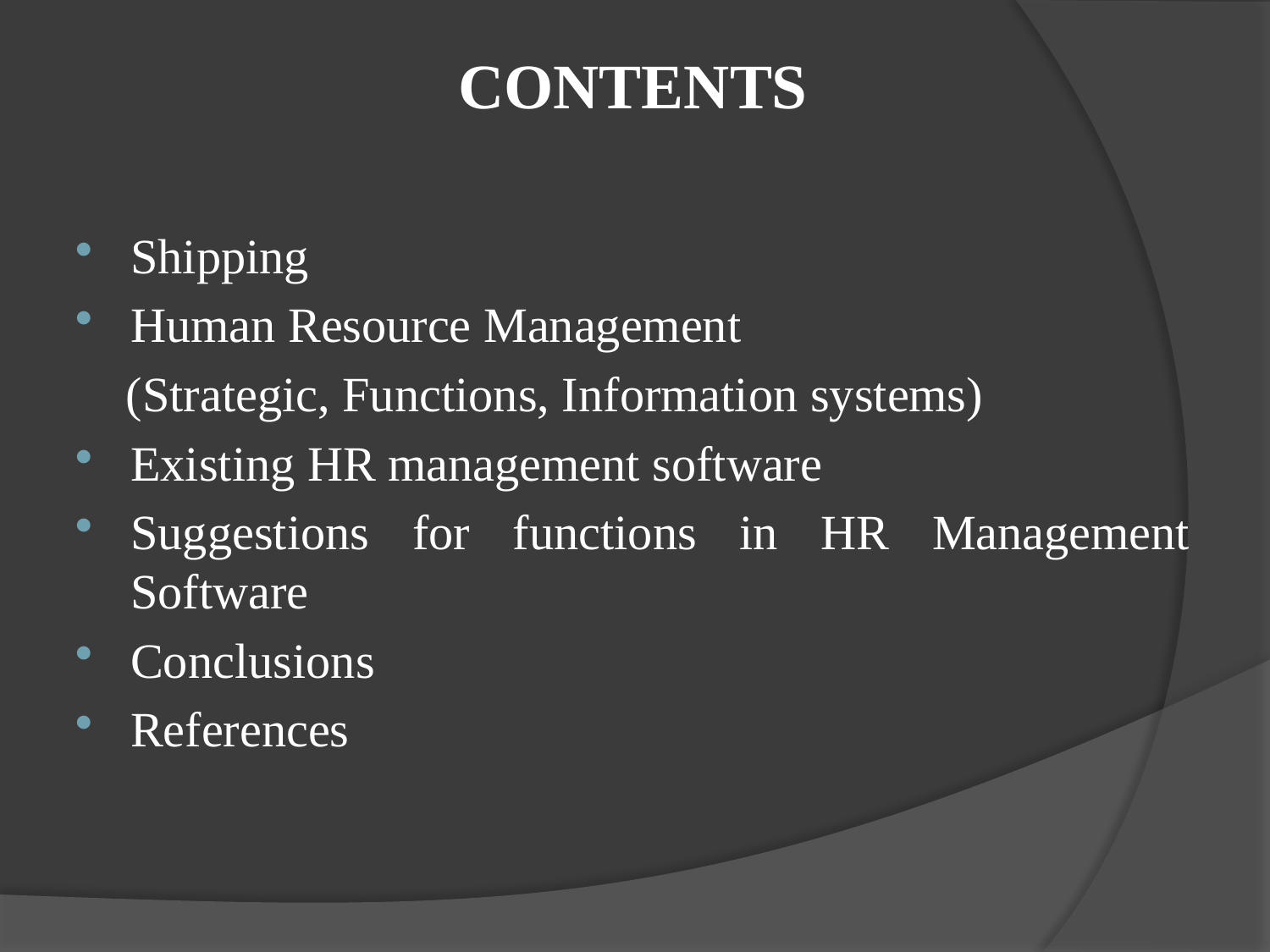

# CONTENTS
Shipping
Human Resource Management
    (Strategic, Functions, Information systems)
Existing HR management software
Suggestions for functions in HR Management Software
Conclusions
References